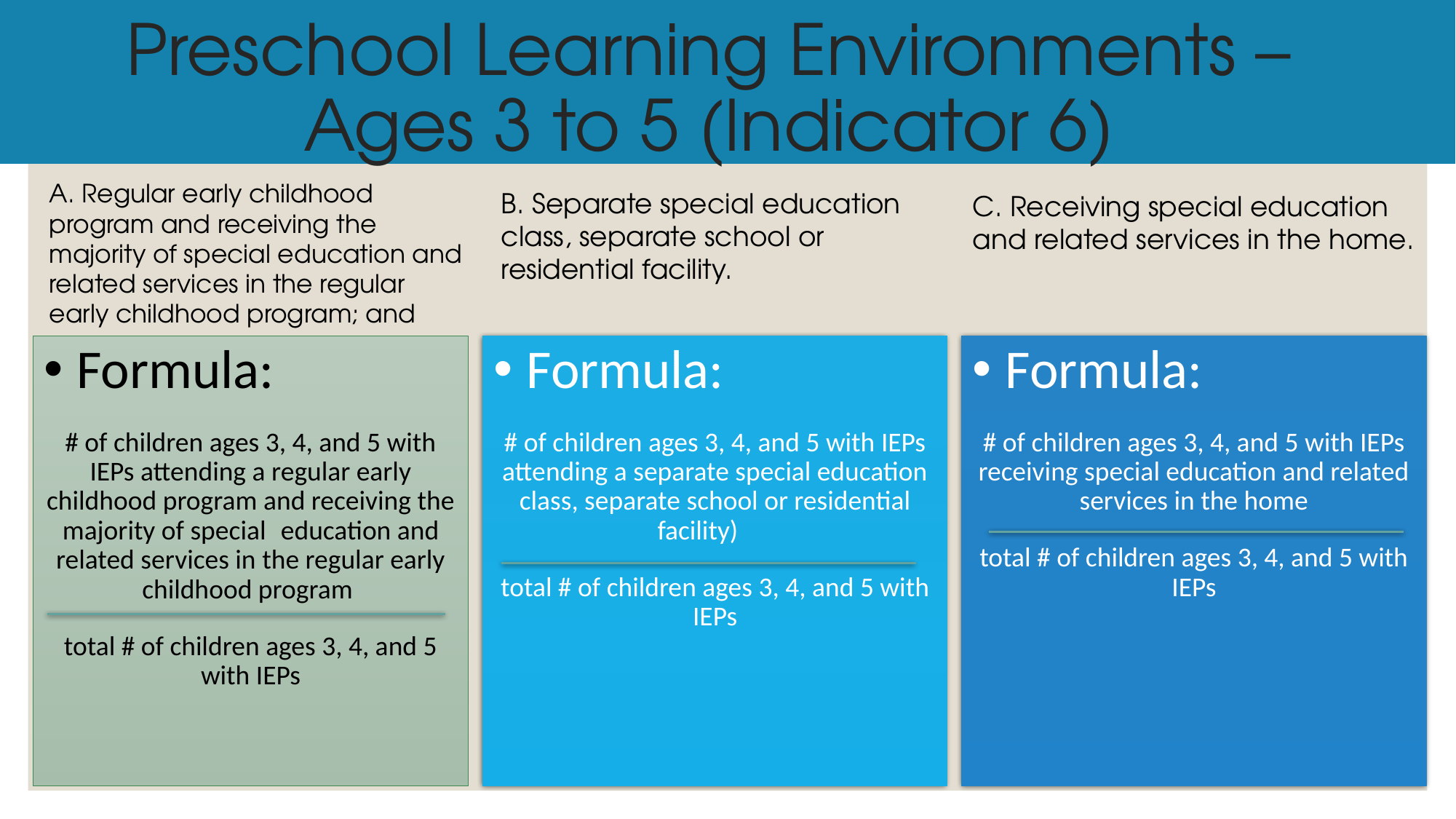

# Preschool Learning Environments –Ages 3 to 5 (Indicator 6)
A. Regular early childhood program and receiving the majority of special education and related services in the regular early childhood program; and

B. Separate special education class, separate school or residential facility.

C. Receiving special education and related services in the home.
Formula:
# of children ages 3, 4, and 5 with IEPs attending a regular early childhood program and receiving the majority of special 	education and related services in the regular early childhood program
total # of children ages 3, 4, and 5 with IEPs
Formula:
# of children ages 3, 4, and 5 with IEPs attending a separate special education class, separate school or residential facility)
total # of children ages 3, 4, and 5 with IEPs
Formula:
# of children ages 3, 4, and 5 with IEPs receiving special education and related services in the home
total # of children ages 3, 4, and 5 with IEPs
Investing for tomorrow, delivering today.
45